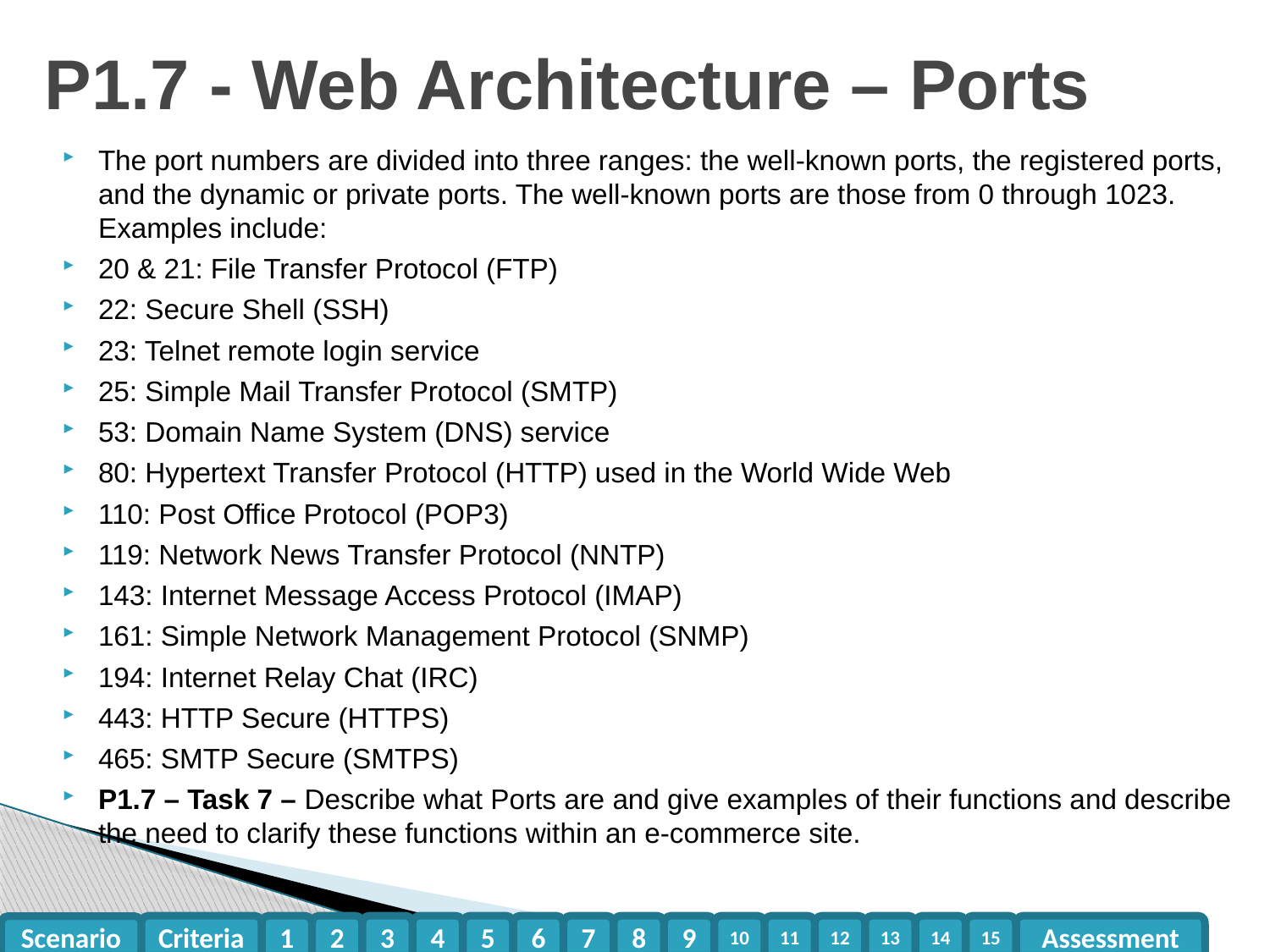

# P1.7 - Web Architecture – Ports
The port numbers are divided into three ranges: the well-known ports, the registered ports, and the dynamic or private ports. The well-known ports are those from 0 through 1023. Examples include:
20 & 21: File Transfer Protocol (FTP)
22: Secure Shell (SSH)
23: Telnet remote login service
25: Simple Mail Transfer Protocol (SMTP)
53: Domain Name System (DNS) service
80: Hypertext Transfer Protocol (HTTP) used in the World Wide Web
110: Post Office Protocol (POP3)
119: Network News Transfer Protocol (NNTP)
143: Internet Message Access Protocol (IMAP)
161: Simple Network Management Protocol (SNMP)
194: Internet Relay Chat (IRC)
443: HTTP Secure (HTTPS)
465: SMTP Secure (SMTPS)
P1.7 – Task 7 – Describe what Ports are and give examples of their functions and describe the need to clarify these functions within an e-commerce site.